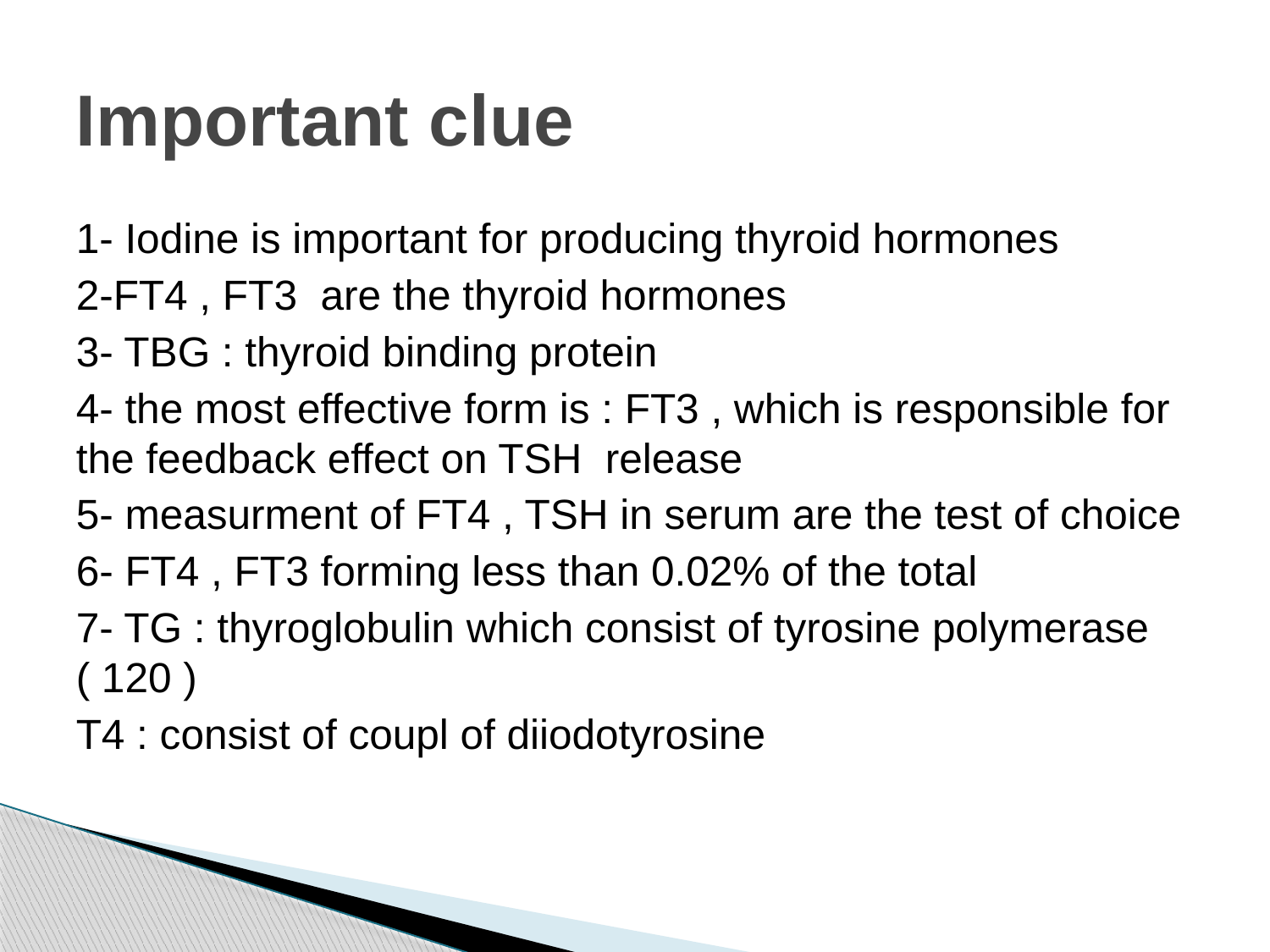

# Important clue
1- Iodine is important for producing thyroid hormones
2-FT4 , FT3  are the thyroid hormones
3- TBG : thyroid binding protein
4- the most effective form is : FT3 , which is responsible for the feedback effect on TSH  release
5- measurment of FT4 , TSH in serum are the test of choice
6- FT4 , FT3 forming less than 0.02% of the total
7- TG : thyroglobulin which consist of tyrosine polymerase ( 120 )
T4 : consist of coupl of diiodotyrosine